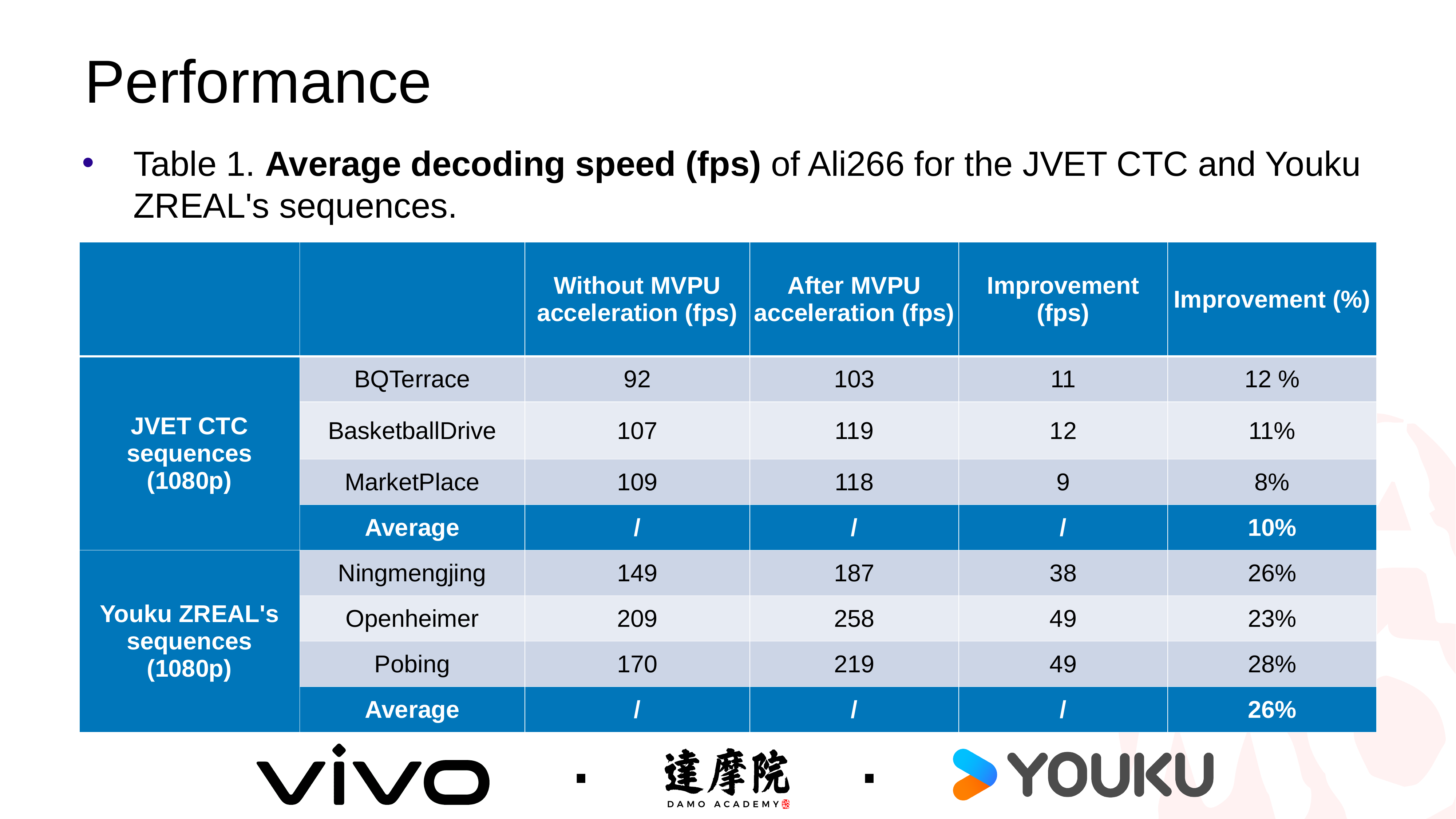

Performance
Table 1. Average decoding speed (fps) of Ali266 for the JVET CTC and Youku ZREAL's sequences.
|  |  | Without MVPU acceleration (fps) | After MVPU acceleration (fps) | Improvement (fps) | Improvement (%) |
| --- | --- | --- | --- | --- | --- |
| JVET CTC sequences (1080p) | BQTerrace | 92 | 103 | 11 | 12 % |
|  | BasketballDrive | 107 | 119 | 12 | 11% |
|  | MarketPlace | 109 | 118 | 9 | 8% |
|  | Average | / | / | / | 10% |
| Youku ZREAL's sequences (1080p) | Ningmengjing | 149 | 187 | 38 | 26% |
|  | Openheimer | 209 | 258 | 49 | 23% |
|  | Pobing | 170 | 219 | 49 | 28% |
|  | Average | / | / | / | 26% |